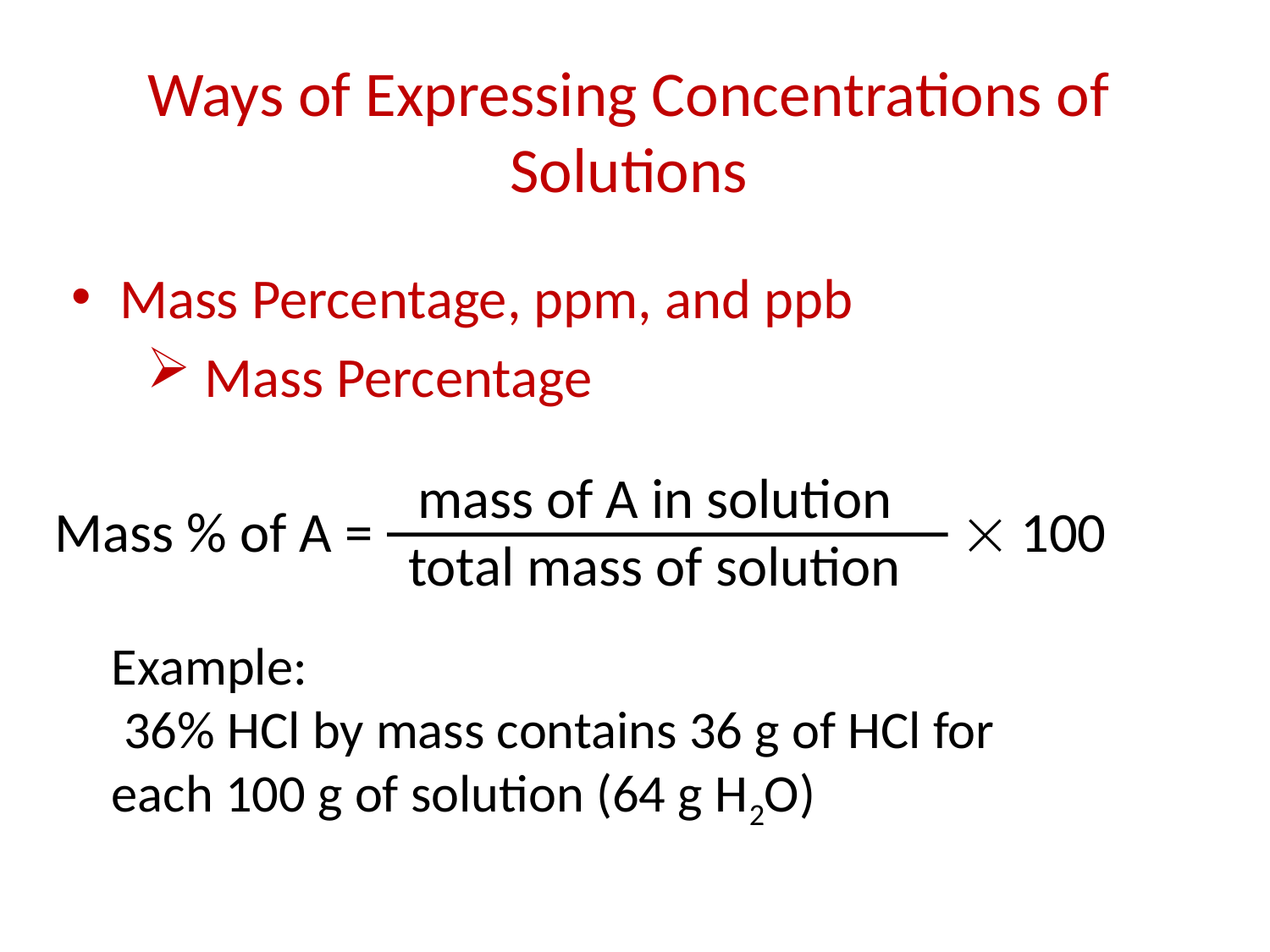

Ways of Expressing Concentrations of Solutions
Mass Percentage, ppm, and ppb
 Mass Percentage

mass of A in solution
total mass of solution

Mass % of A =
× 100
Example:
 36% HCl by mass contains 36 g of HCl for each 100 g of solution (64 g H2O)